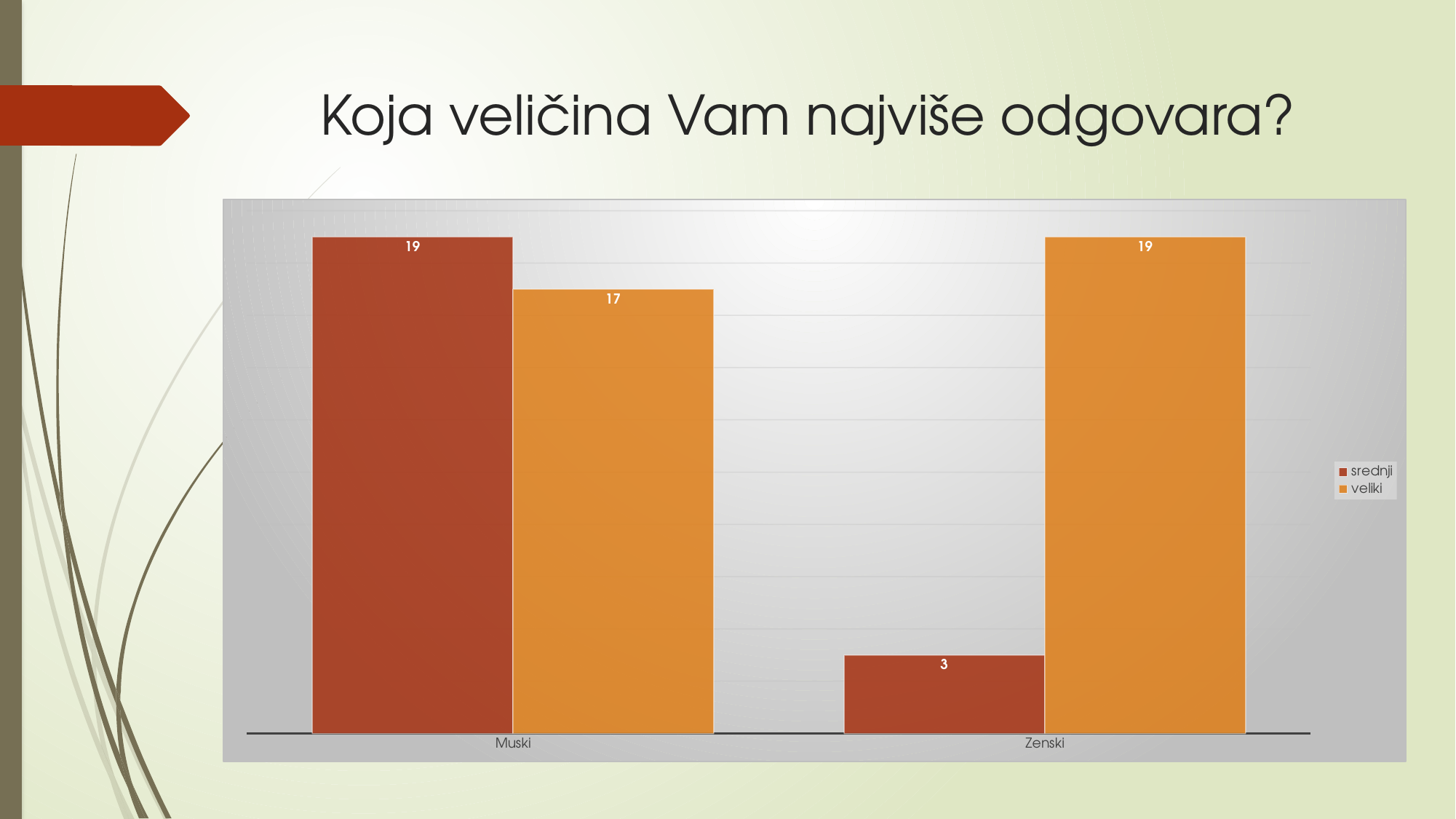

# Koja veličina Vam najviše odgovara?

### Chart

| Category | srednji | veliki |
|---|---|---|
| Muski | 19.0 | 17.0 |
| Zenski | 3.0 | 19.0 |